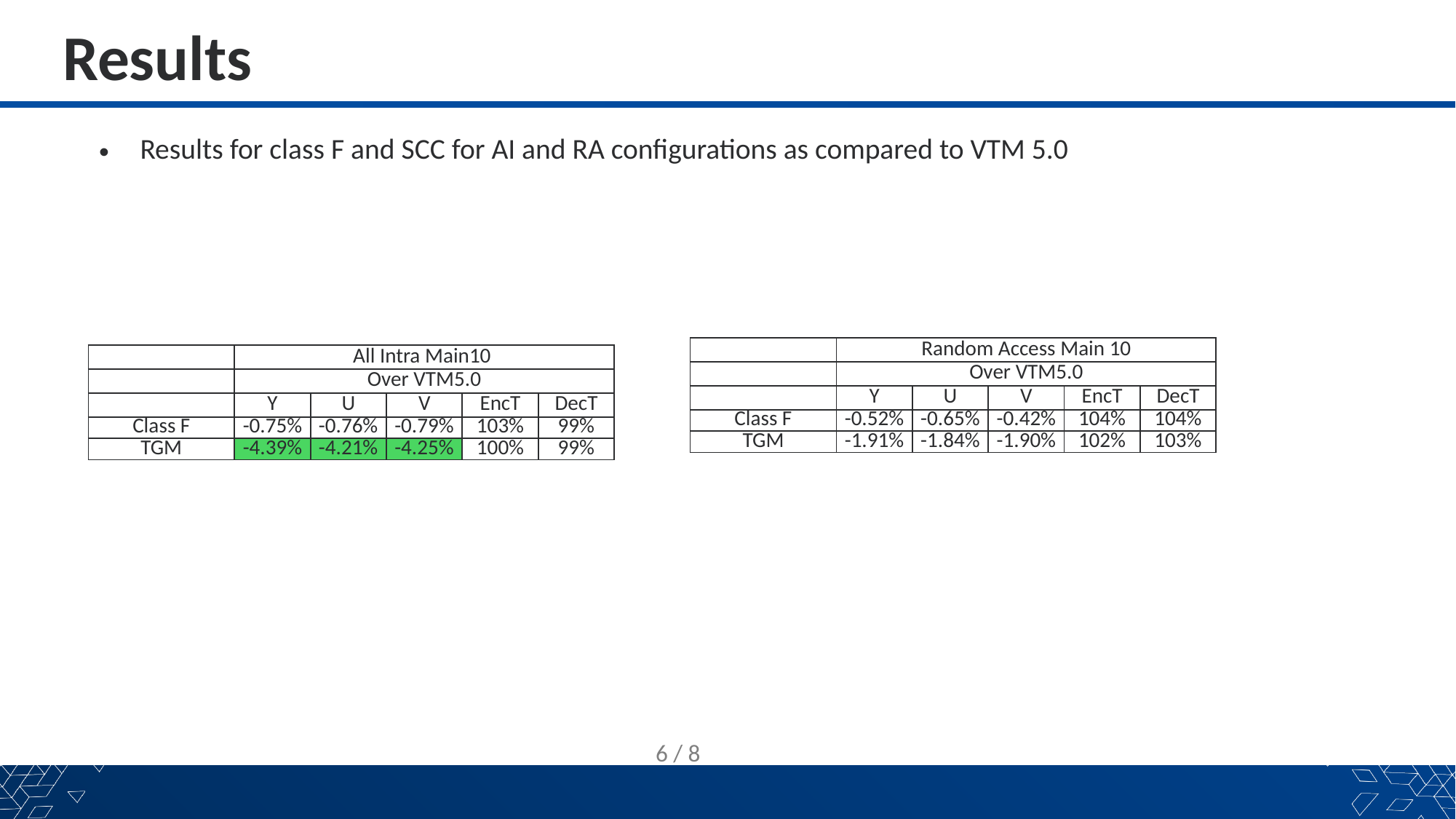

Results

Results for class F and SCC for AI and RA configurations as compared to VTM 5.0
|  | Random Access Main 10 |  |  |  |  |
| --- | --- | --- | --- | --- | --- |
|  | Over VTM5.0 |  |  |  |  |
|  | Y | U | V | EncT | DecT |
| Class F | -0.52% | -0.65% | -0.42% | 104% | 104% |
| TGM | -1.91% | -1.84% | -1.90% | 102% | 103% |
|  | All Intra Main10 |  |  |  |  |
| --- | --- | --- | --- | --- | --- |
|  | Over VTM5.0 |  |  |  |  |
|  | Y | U | V | EncT | DecT |
| Class F | -0.75% | -0.76% | -0.79% | 103% | 99% |
| TGM | -4.39% | -4.21% | -4.25% | 100% | 99% |